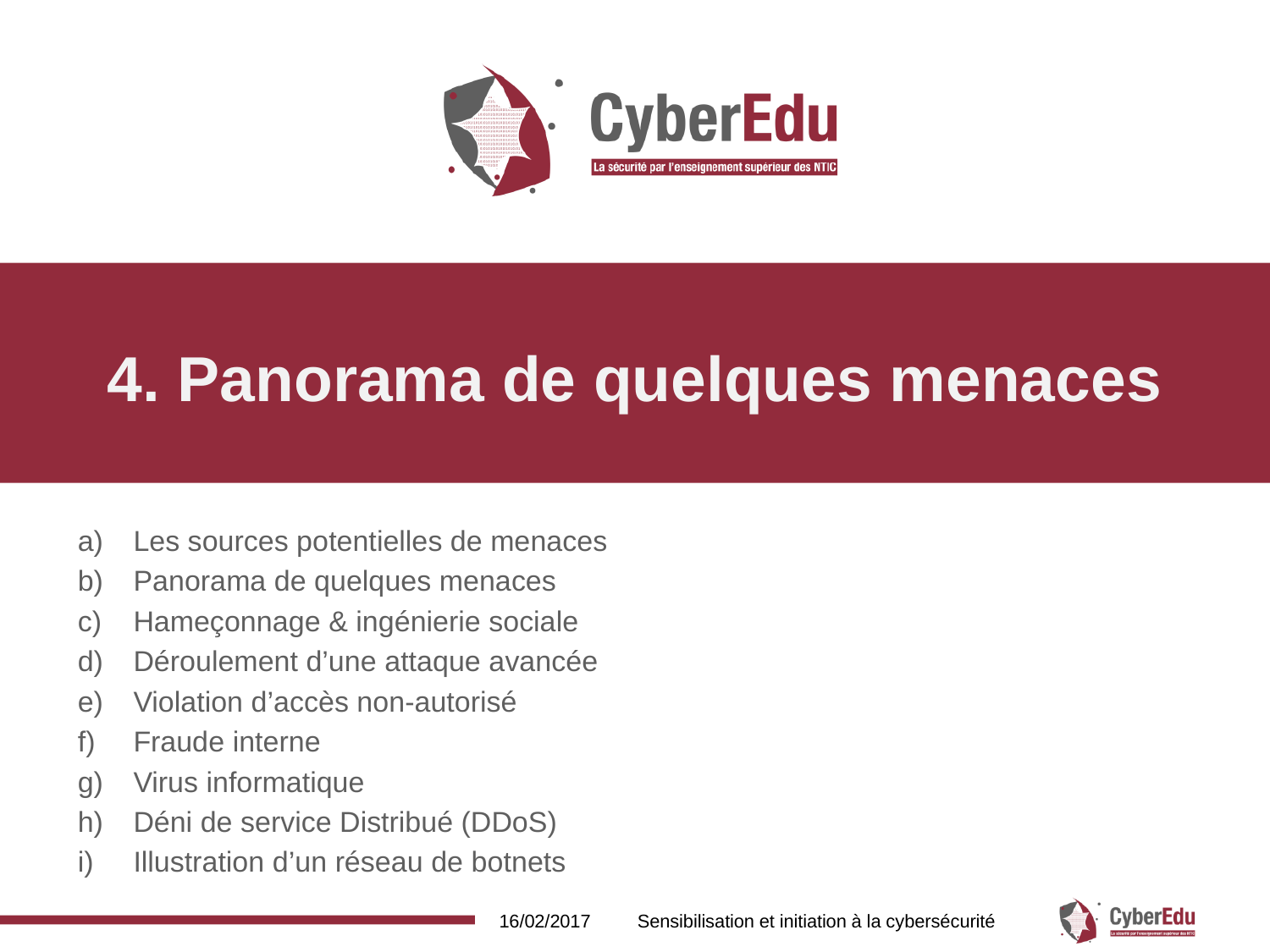

# 4. Panorama de quelques menaces
Les sources potentielles de menaces
Panorama de quelques menaces
Hameçonnage & ingénierie sociale
Déroulement d’une attaque avancée
Violation d’accès non-autorisé
Fraude interne
Virus informatique
Déni de service Distribué (DDoS)
Illustration d’un réseau de botnets
16/02/2017
Sensibilisation et initiation à la cybersécurité